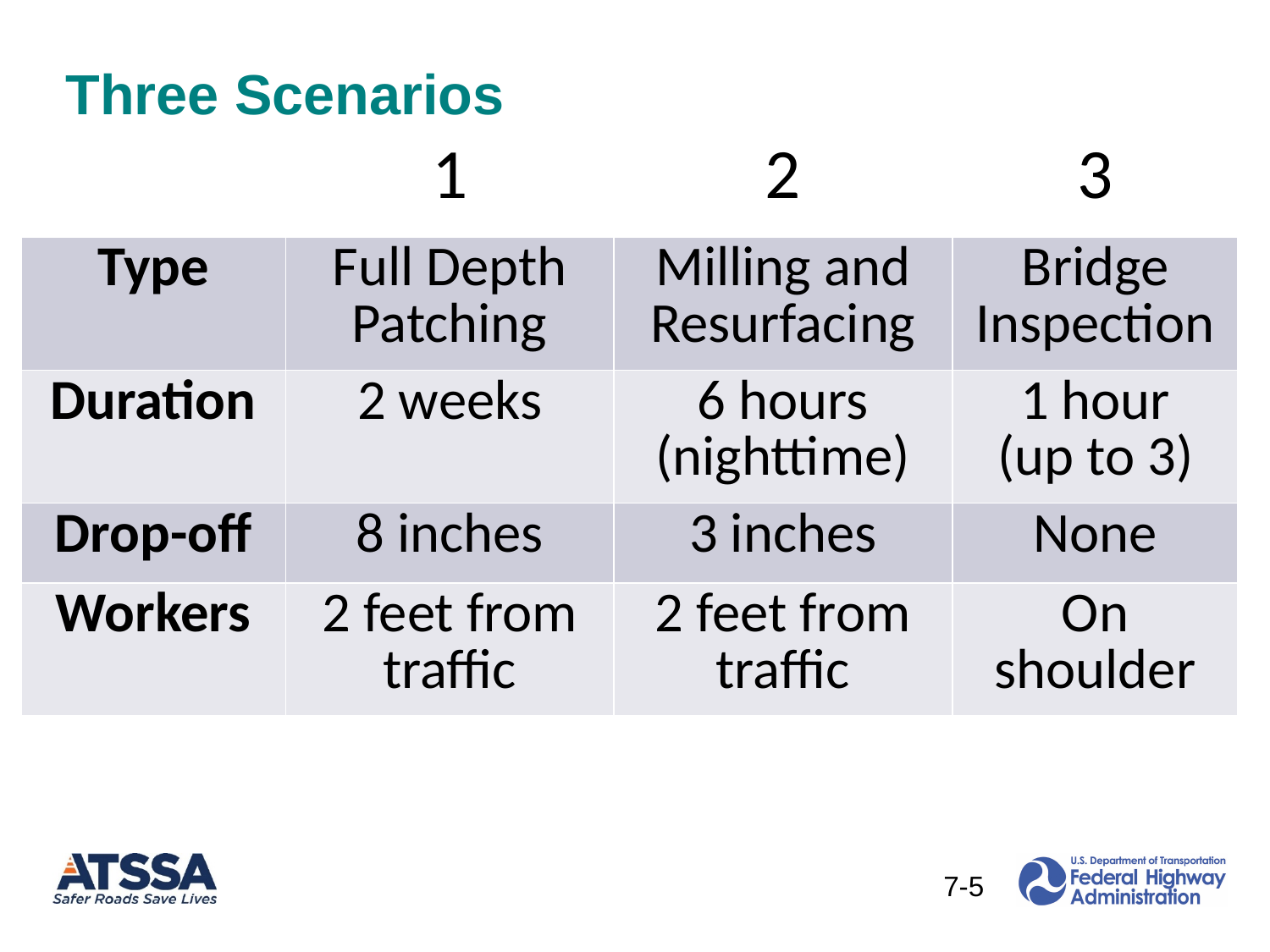

# Three Scenarios
|  | 1 | 2 | 3 |
| --- | --- | --- | --- |
| Type | Full Depth Patching | Milling and Resurfacing | Bridge Inspection |
| Duration | 2 weeks | 6 hours (nighttime) | 1 hour (up to 3) |
| Drop-off | 8 inches | 3 inches | None |
| Workers | 2 feet from traffic | 2 feet from traffic | On shoulder |